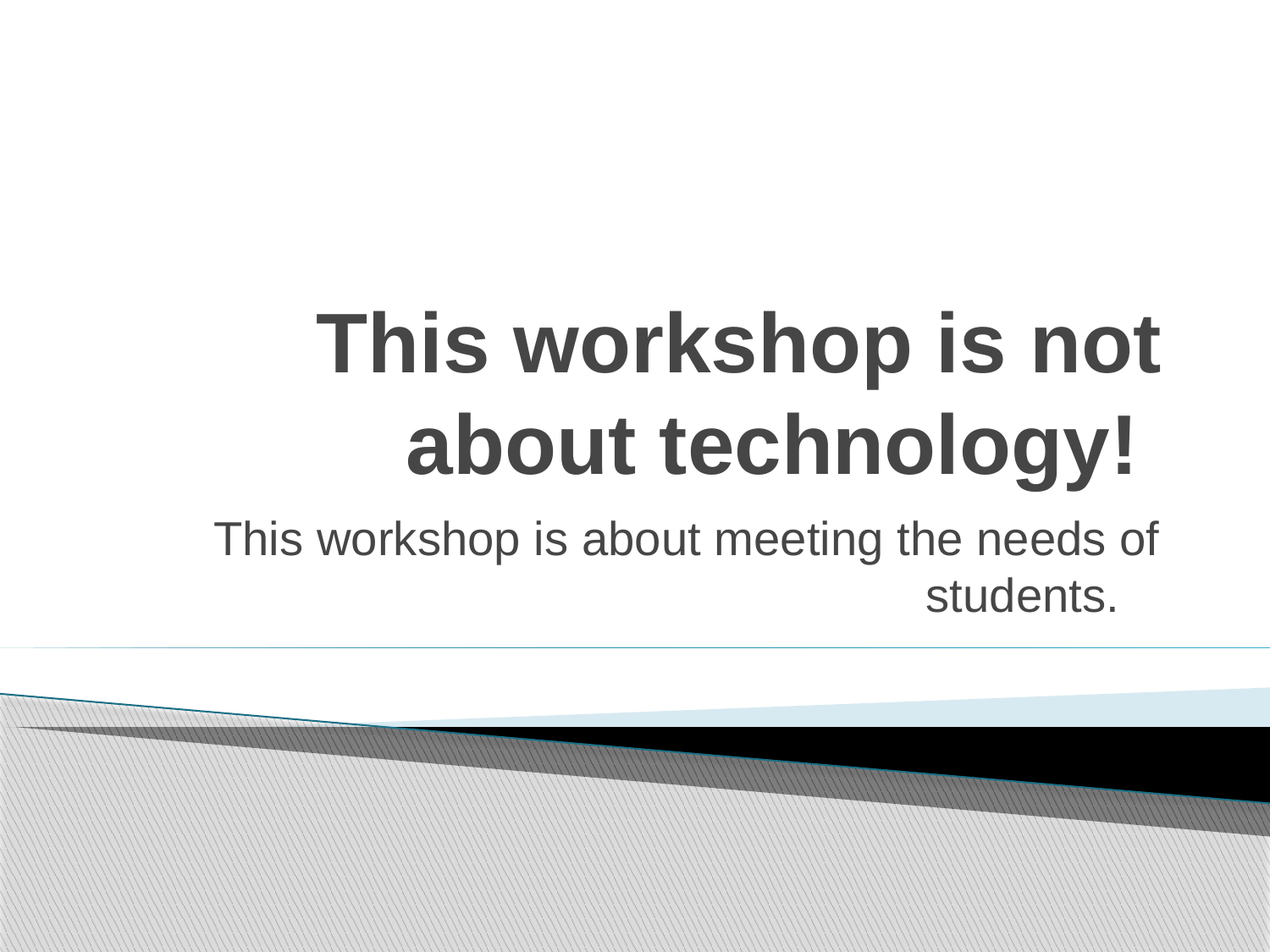

# This workshop is not about technology!
This workshop is about meeting the needs of students.